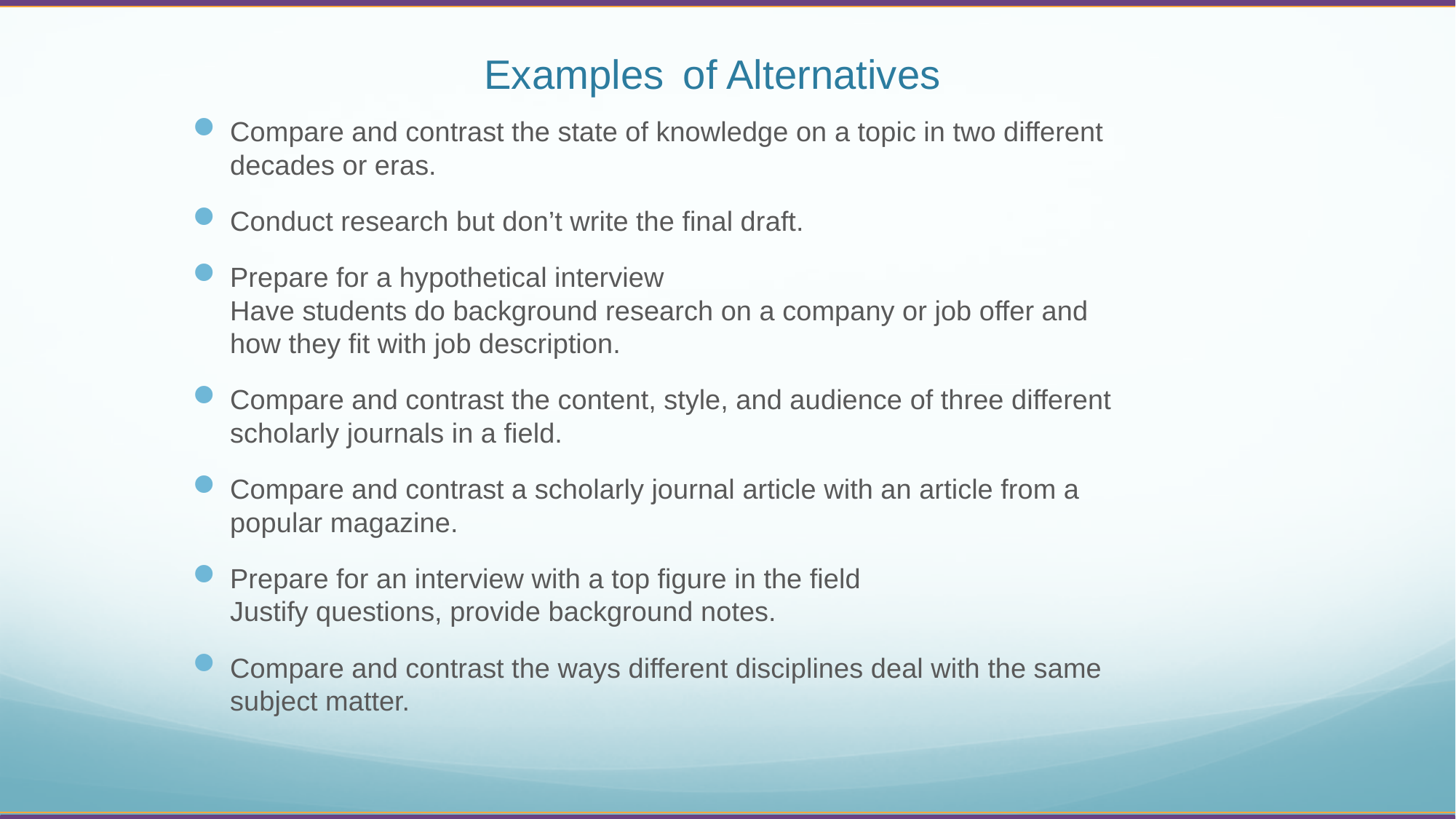

# Examples of Alternatives
Compare and contrast the state of knowledge on a topic in two different decades or eras.
Conduct research but don’t write the final draft.
Prepare for a hypothetical interview
Have students do background research on a company or job offer and how they fit with job description.
Compare and contrast the content, style, and audience of three different scholarly journals in a field.
Compare and contrast a scholarly journal article with an article from a popular magazine.
Prepare for an interview with a top figure in the field
Justify questions, provide background notes.
Compare and contrast the ways different disciplines deal with the same subject matter.